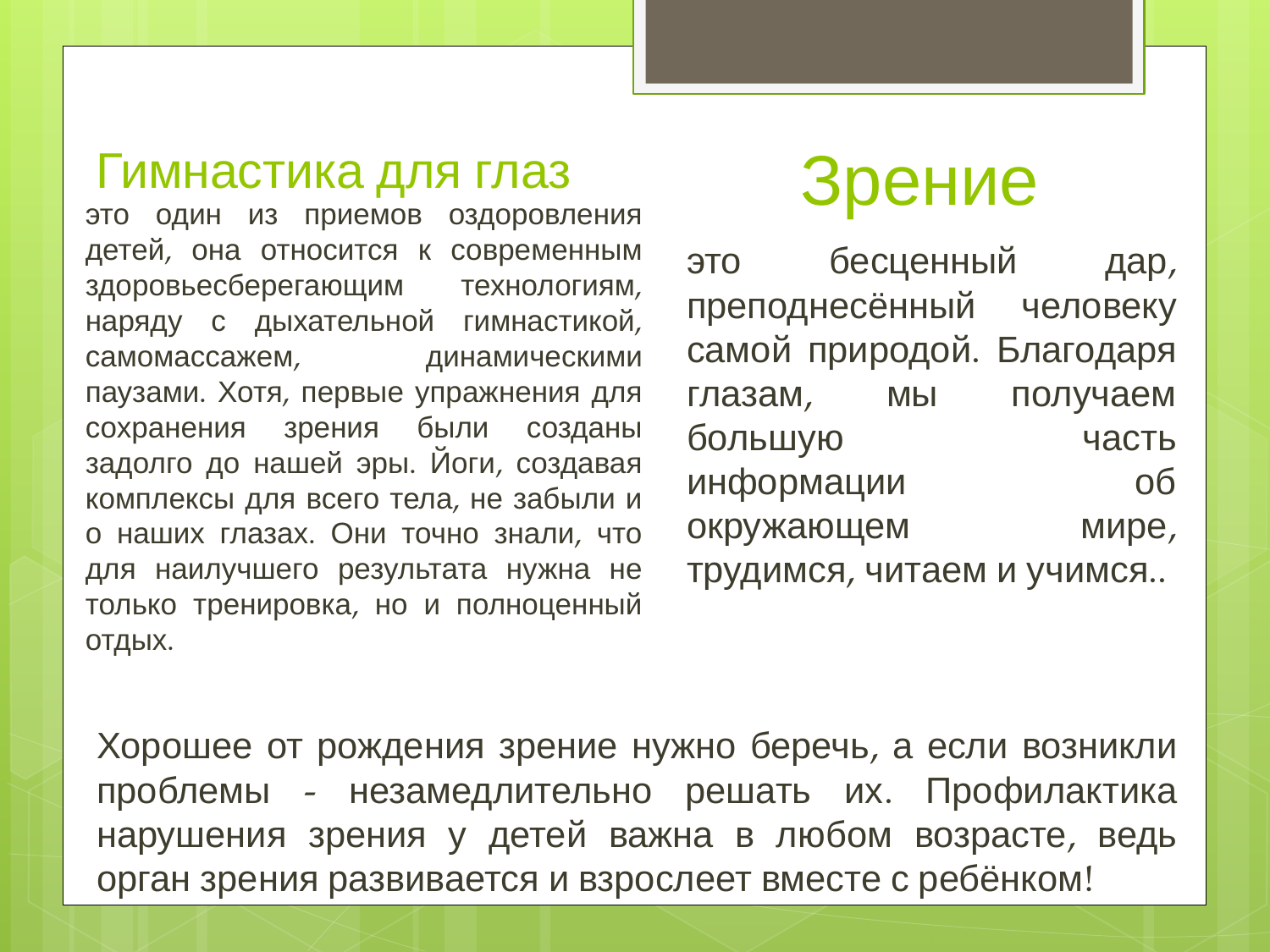

# Гимнастика для глаз
Зрение
это один из приемов оздоровления детей, она относится к современным здоровьесберегающим технологиям, наряду с дыхательной гимнастикой, самомассажем, динамическими паузами. Хотя, первые упражнения для сохранения зрения были созданы задолго до нашей эры. Йоги, создавая комплексы для всего тела, не забыли и о наших глазах. Они точно знали, что для наилучшего результата нужна не только тренировка, но и полноценный отдых.
это бесценный дар, преподнесённый человеку самой природой. Благодаря глазам, мы получаем большую часть информации об окружающем мире, трудимся, читаем и учимся..
Хорошее от рождения зрение нужно беречь, а если возникли проблемы - незамедлительно решать их. Профилактика нарушения зрения у детей важна в любом возрасте, ведь орган зрения развивается и взрослеет вместе с ребёнком!